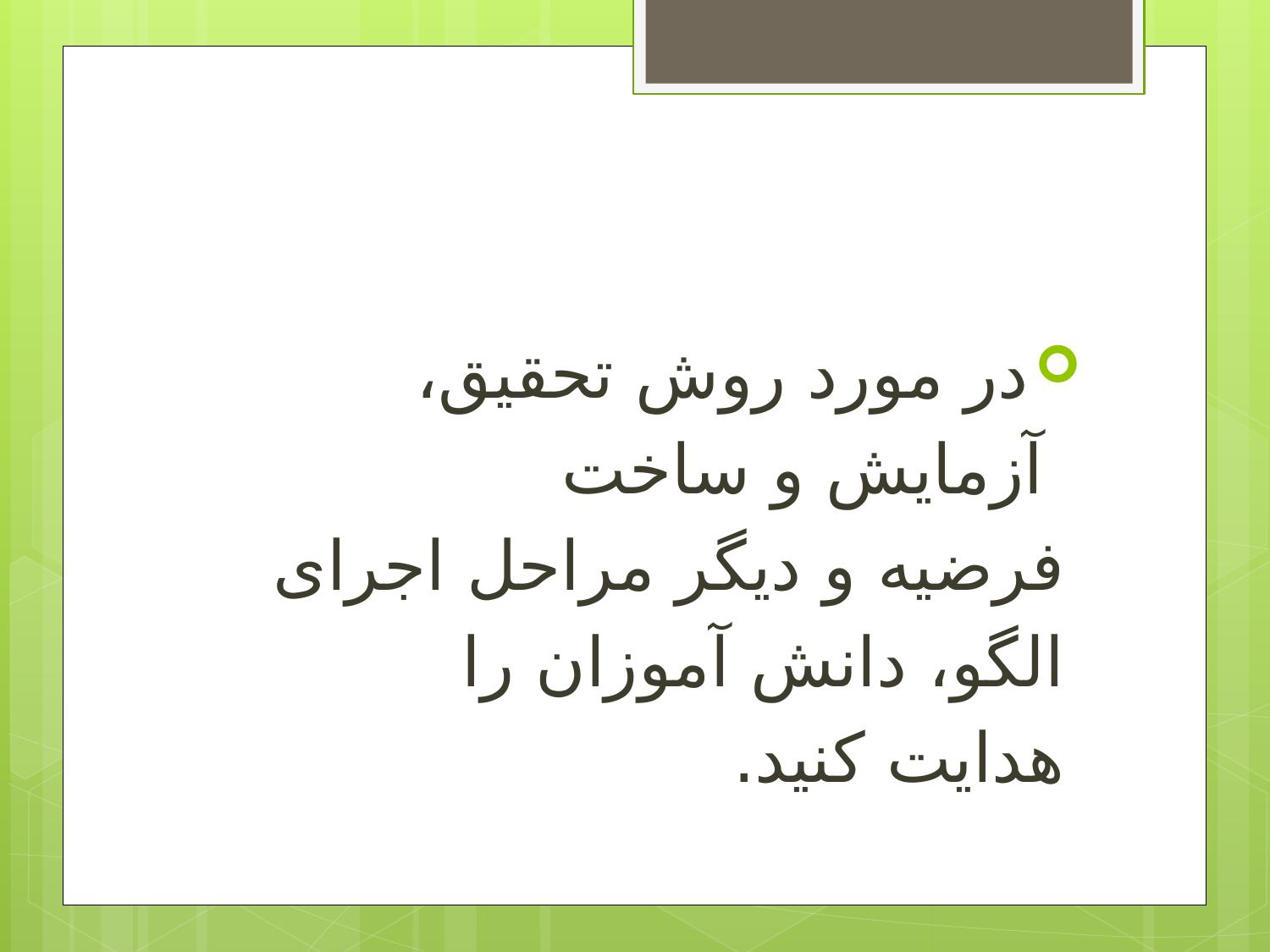

#
در مورد روش تحقیق،
 آزمایش و ساخت
فرضیه و دیگر مراحل اجرای
الگو، دانش آموزان را
هدایت کنید.